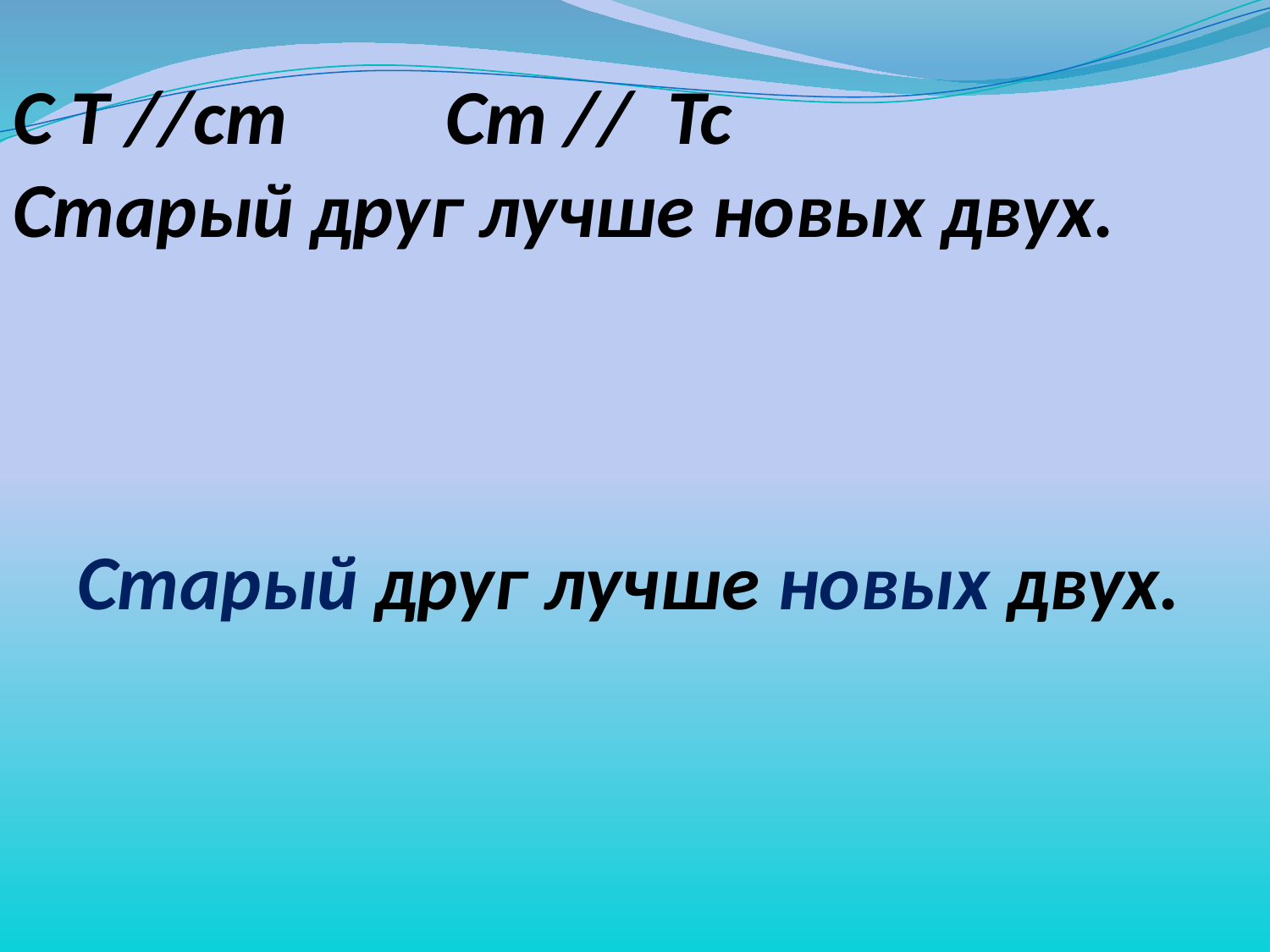

С Т //ст         Ст //  Тс
Старый друг лучше новых двух.

Старый друг лучше новых двух.